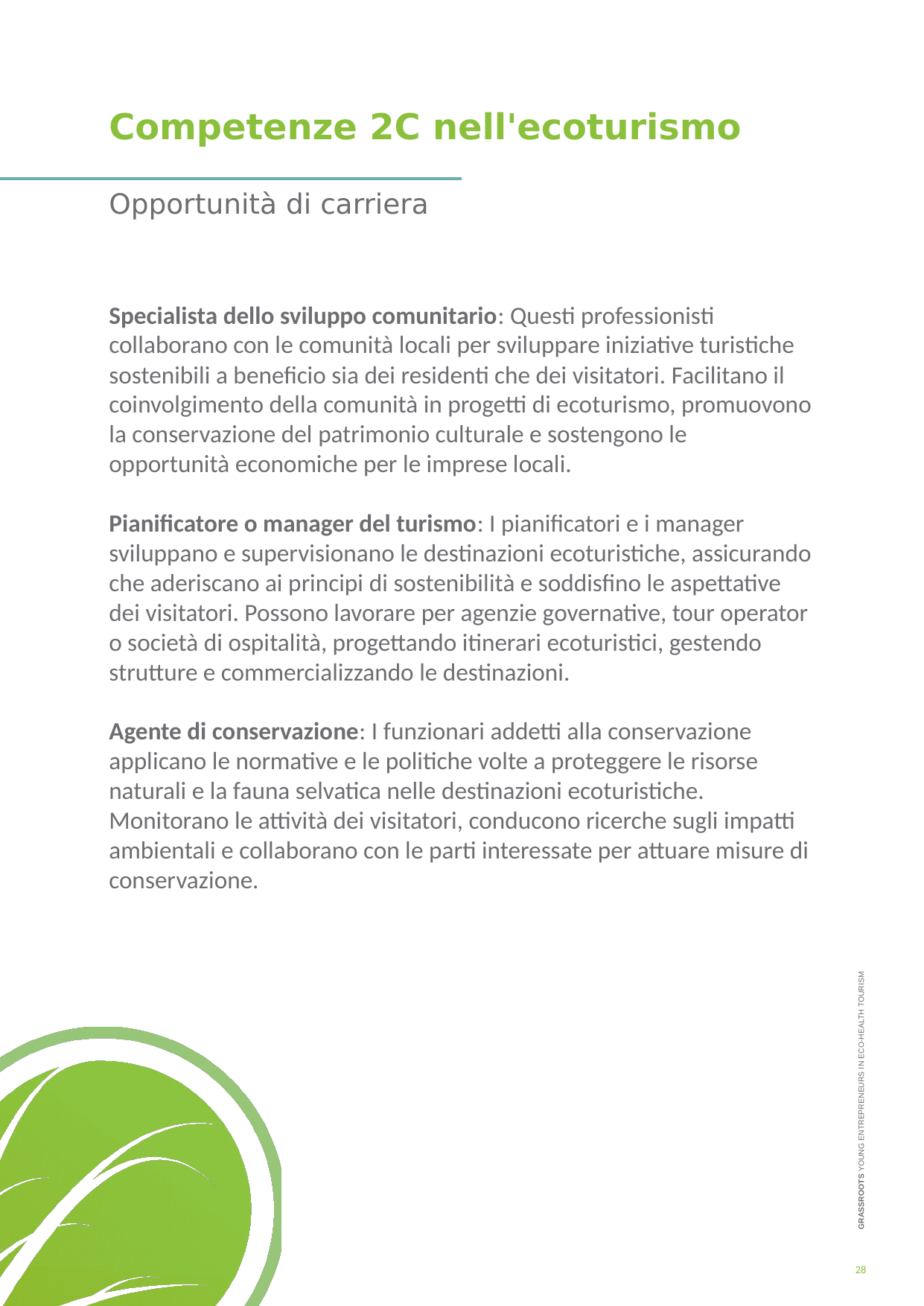

Competenze 2C nell'ecoturismo
Opportunità di carriera
Specialista dello sviluppo comunitario: Questi professionisti collaborano con le comunità locali per sviluppare iniziative turistiche sostenibili a beneficio sia dei residenti che dei visitatori. Facilitano il coinvolgimento della comunità in progetti di ecoturismo, promuovono la conservazione del patrimonio culturale e sostengono le opportunità economiche per le imprese locali.

Pianificatore o manager del turismo: I pianificatori e i manager sviluppano e supervisionano le destinazioni ecoturistiche, assicurando che aderiscano ai principi di sostenibilità e soddisfino le aspettative dei visitatori. Possono lavorare per agenzie governative, tour operator o società di ospitalità, progettando itinerari ecoturistici, gestendo strutture e commercializzando le destinazioni.

Agente di conservazione: I funzionari addetti alla conservazione applicano le normative e le politiche volte a proteggere le risorse naturali e la fauna selvatica nelle destinazioni ecoturistiche. Monitorano le attività dei visitatori, conducono ricerche sugli impatti ambientali e collaborano con le parti interessate per attuare misure di conservazione.

28